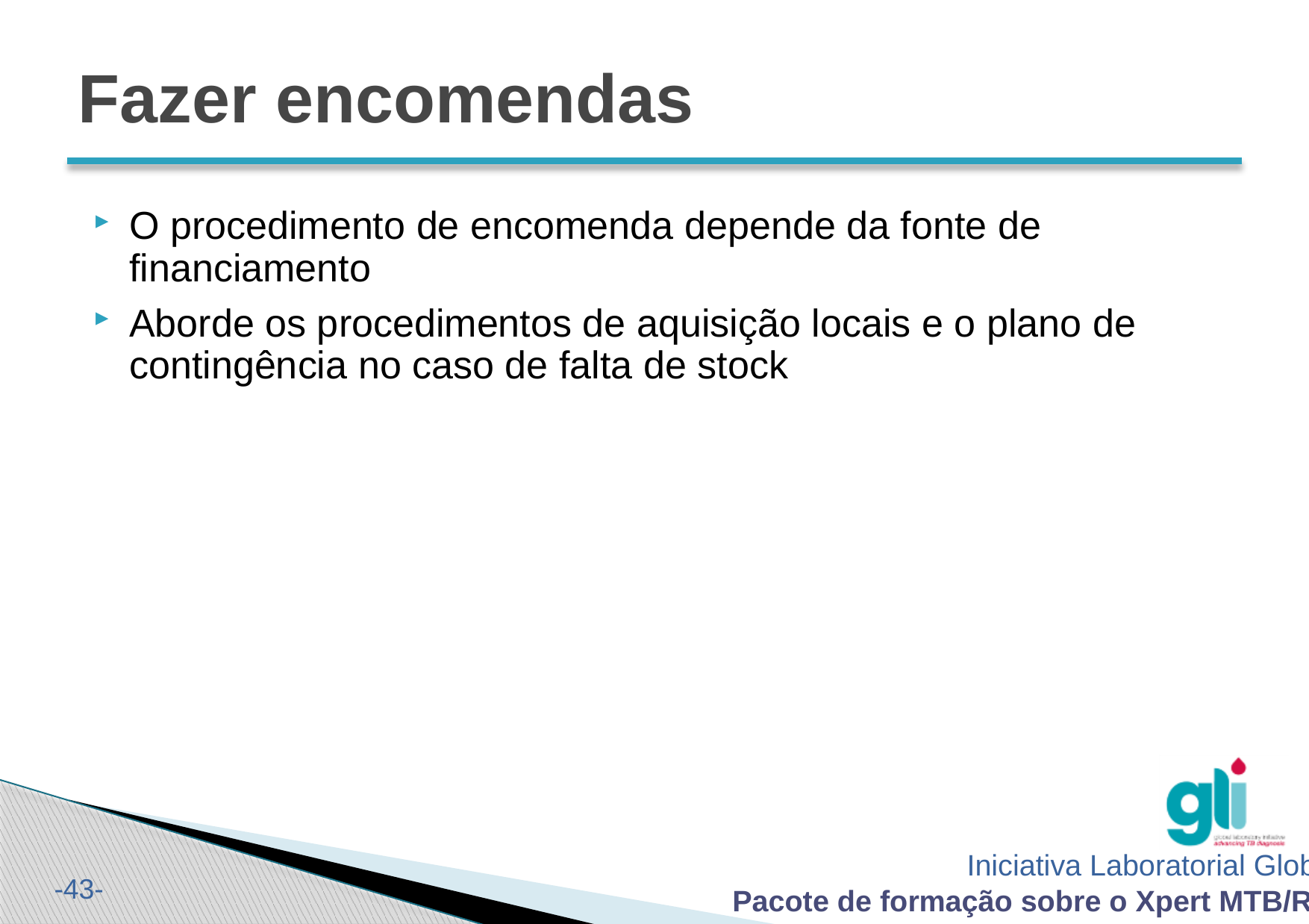

# Fazer encomendas
O procedimento de encomenda depende da fonte de financiamento
Aborde os procedimentos de aquisição locais e o plano de contingência no caso de falta de stock